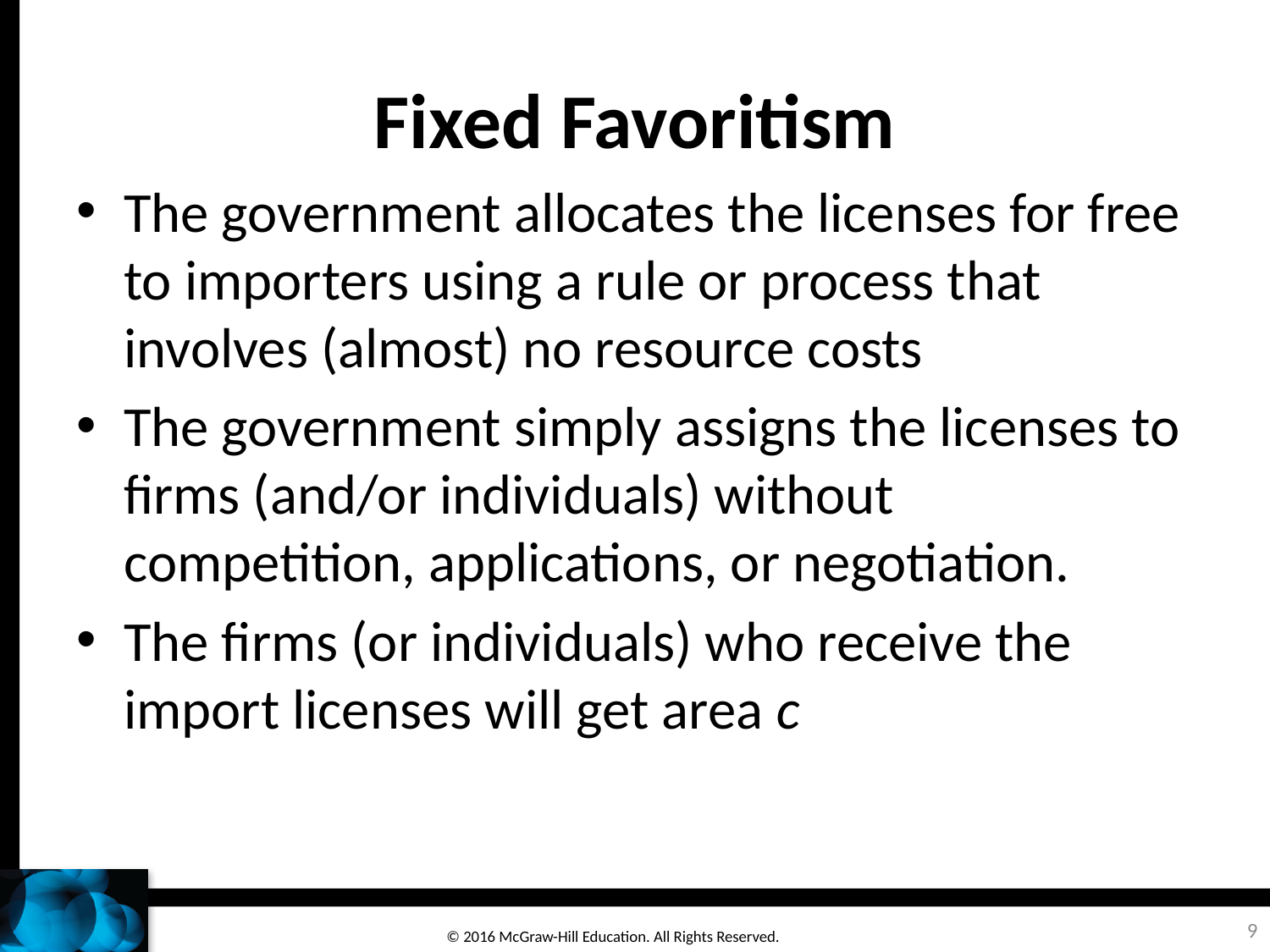

# Fixed Favoritism
The government allocates the licenses for free to importers using a rule or process that involves (almost) no resource costs
The government simply assigns the licenses to firms (and/or individuals) without competition, applications, or negotiation.
The firms (or individuals) who receive the import licenses will get area c
9
© 2016 McGraw-Hill Education. All Rights Reserved.